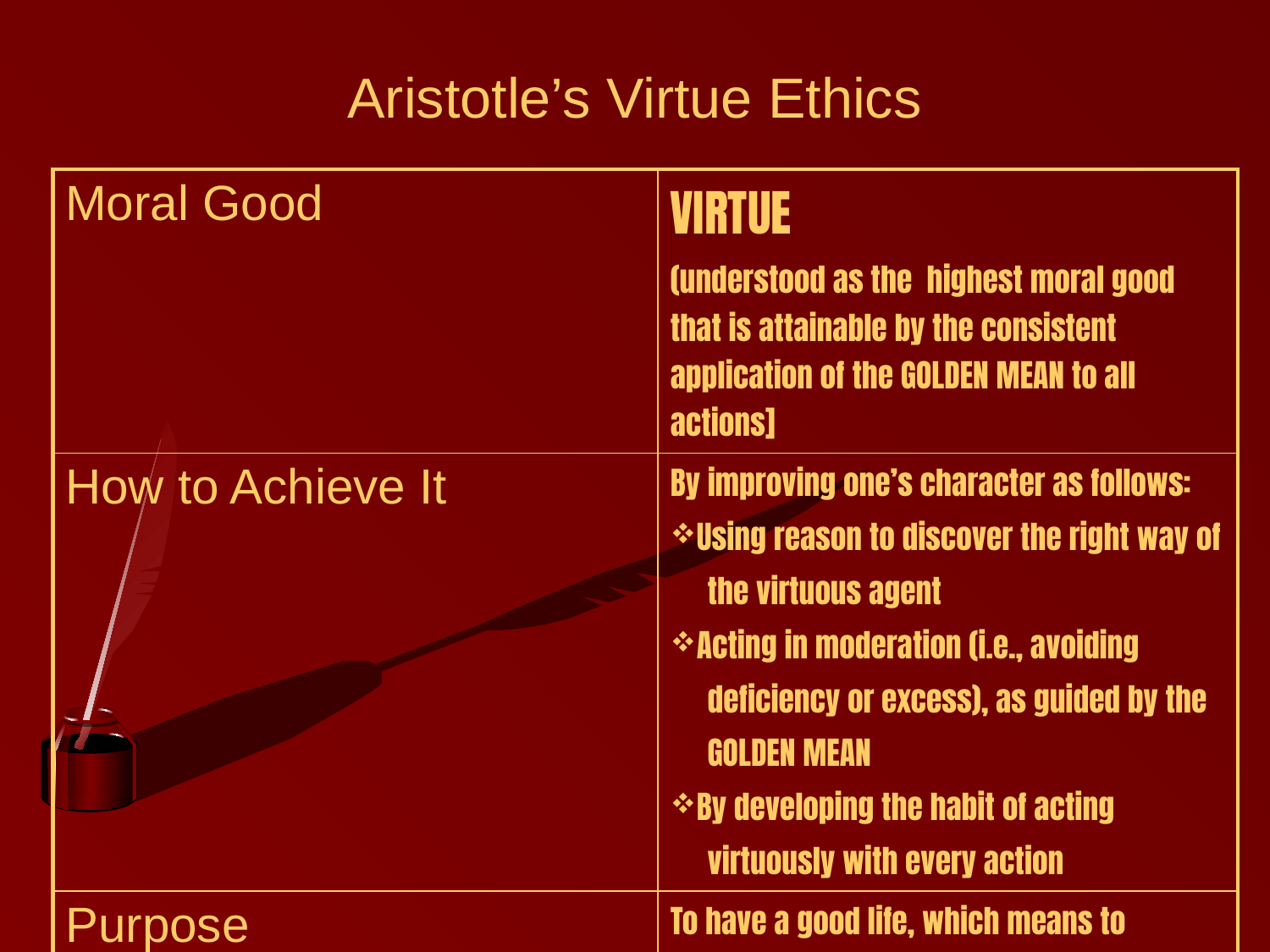

# Aristotle’s Virtue Ethics
| Moral Good | VIRTUE (understood as the highest moral good that is attainable by the consistent application of the GOLDEN MEAN to all actions] |
| --- | --- |
| How to Achieve It | By improving one’s character as follows: Using reason to discover the right way of the virtuous agent Acting in moderation (i.e., avoiding deficiency or excess), as guided by the GOLDEN MEAN By developing the habit of acting virtuously with every action |
| Purpose | To have a good life, which means to experience happiness through excellence and the fulfillment of one’s nature |